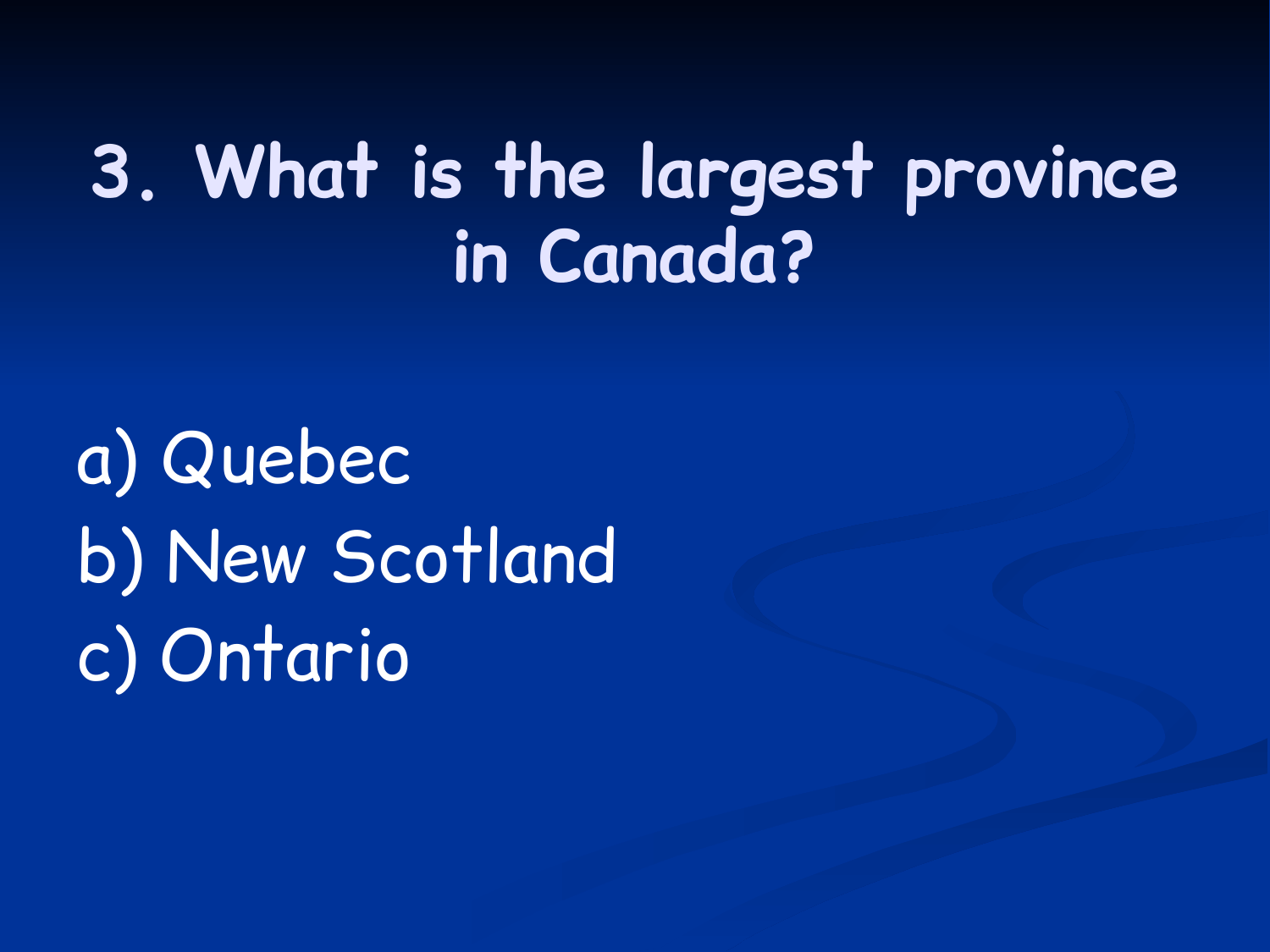

# 3. What is the largest province in Canada?
a) Quebec
b) New Scotland
c) Ontario